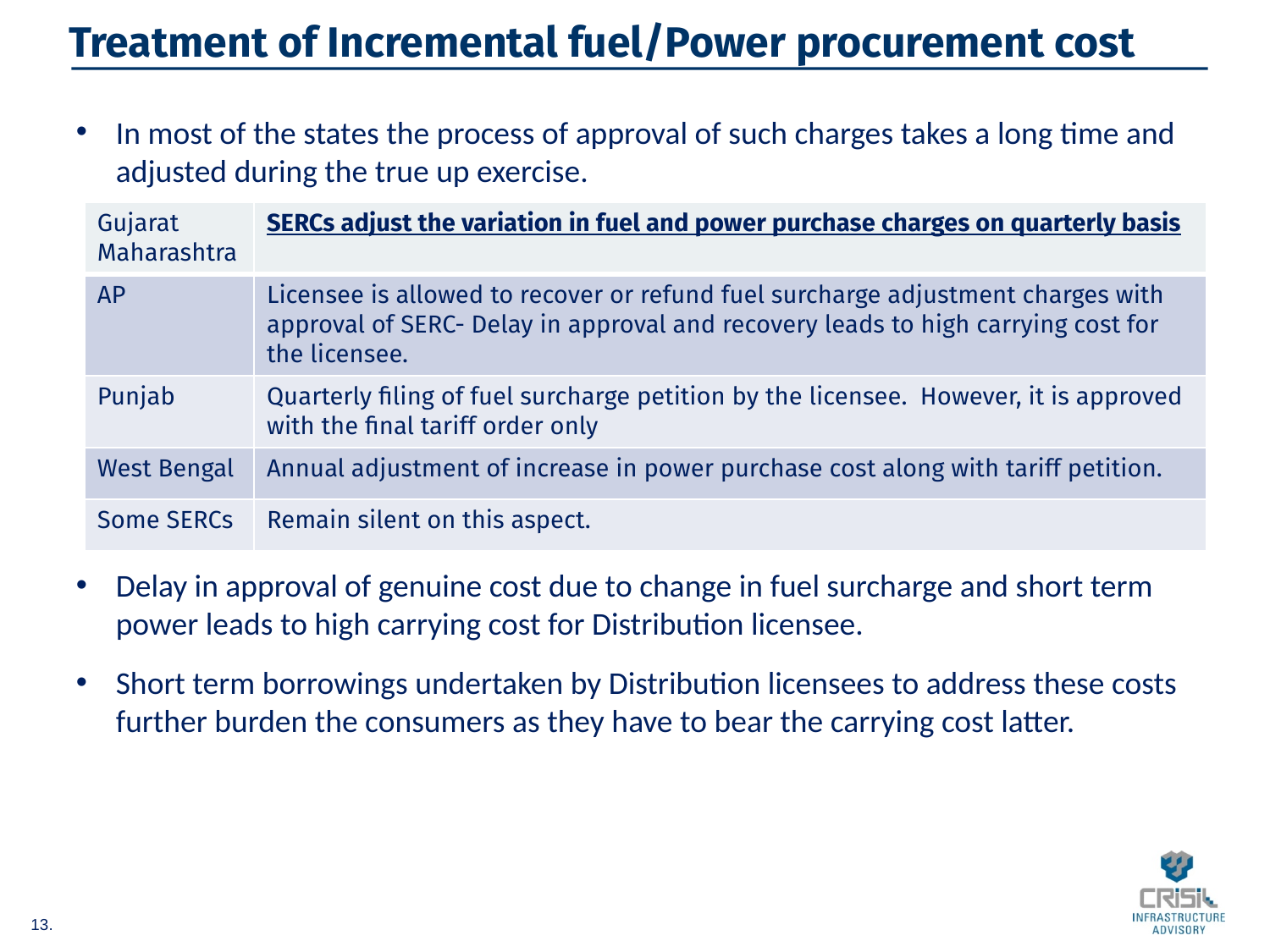

# Treatment of Incremental fuel/Power procurement cost
In most of the states the process of approval of such charges takes a long time and adjusted during the true up exercise.

Delay in approval of genuine cost due to change in fuel surcharge and short term power leads to high carrying cost for Distribution licensee.
Short term borrowings undertaken by Distribution licensees to address these costs further burden the consumers as they have to bear the carrying cost latter.

| Gujarat Maharashtra | SERCs adjust the variation in fuel and power purchase charges on quarterly basis |
| --- | --- |
| AP | Licensee is allowed to recover or refund fuel surcharge adjustment charges with approval of SERC- Delay in approval and recovery leads to high carrying cost for the licensee. |
| Punjab | Quarterly filing of fuel surcharge petition by the licensee. However, it is approved with the final tariff order only |
| West Bengal | Annual adjustment of increase in power purchase cost along with tariff petition. |
| Some SERCs | Remain silent on this aspect. |